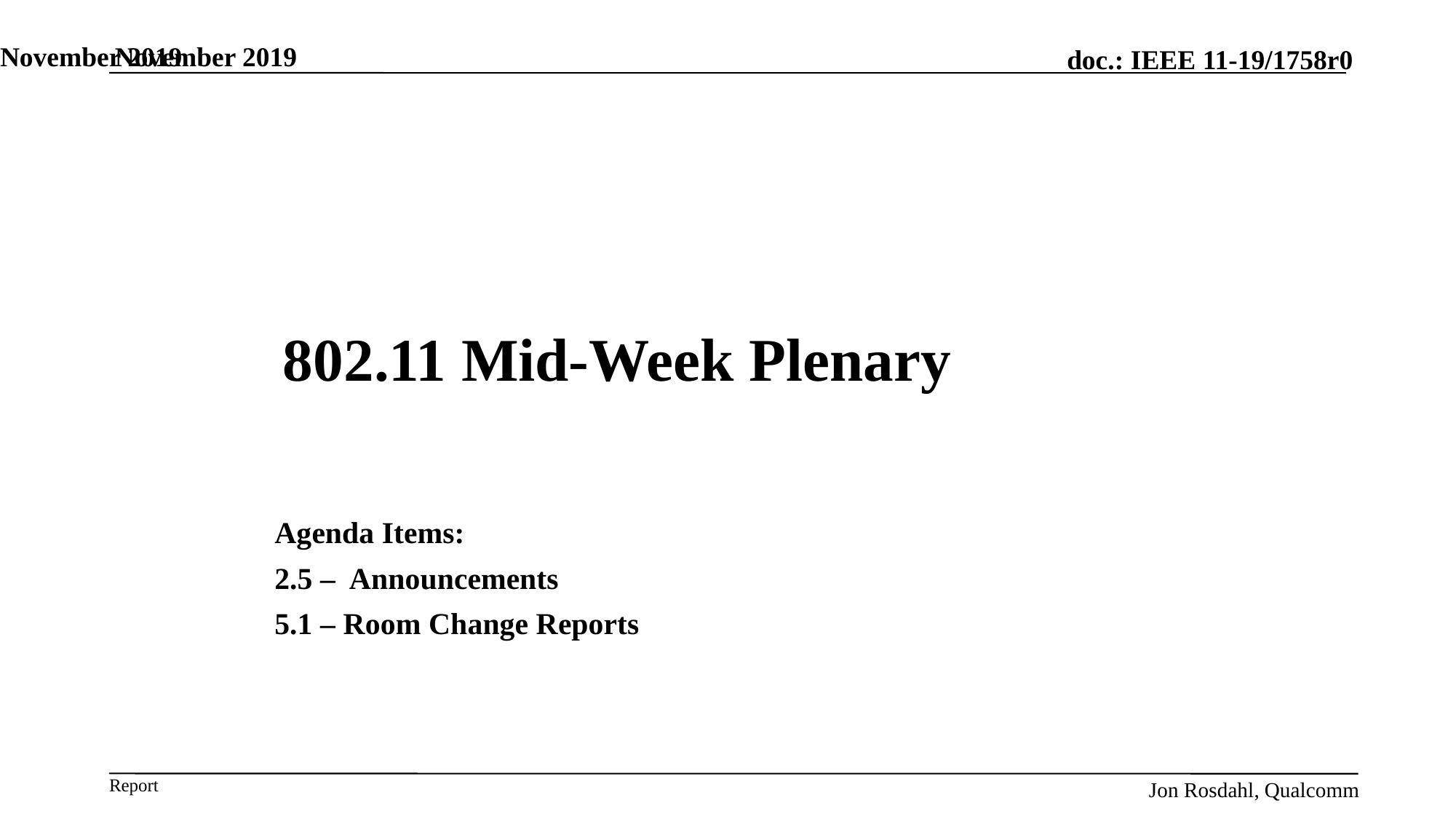

November 2019
# 802.11 Mid-Week Plenary
Agenda Items:
2.5 –  Announcements
5.1 – Room Change Reports

Jon Rosdahl, Qualcomm